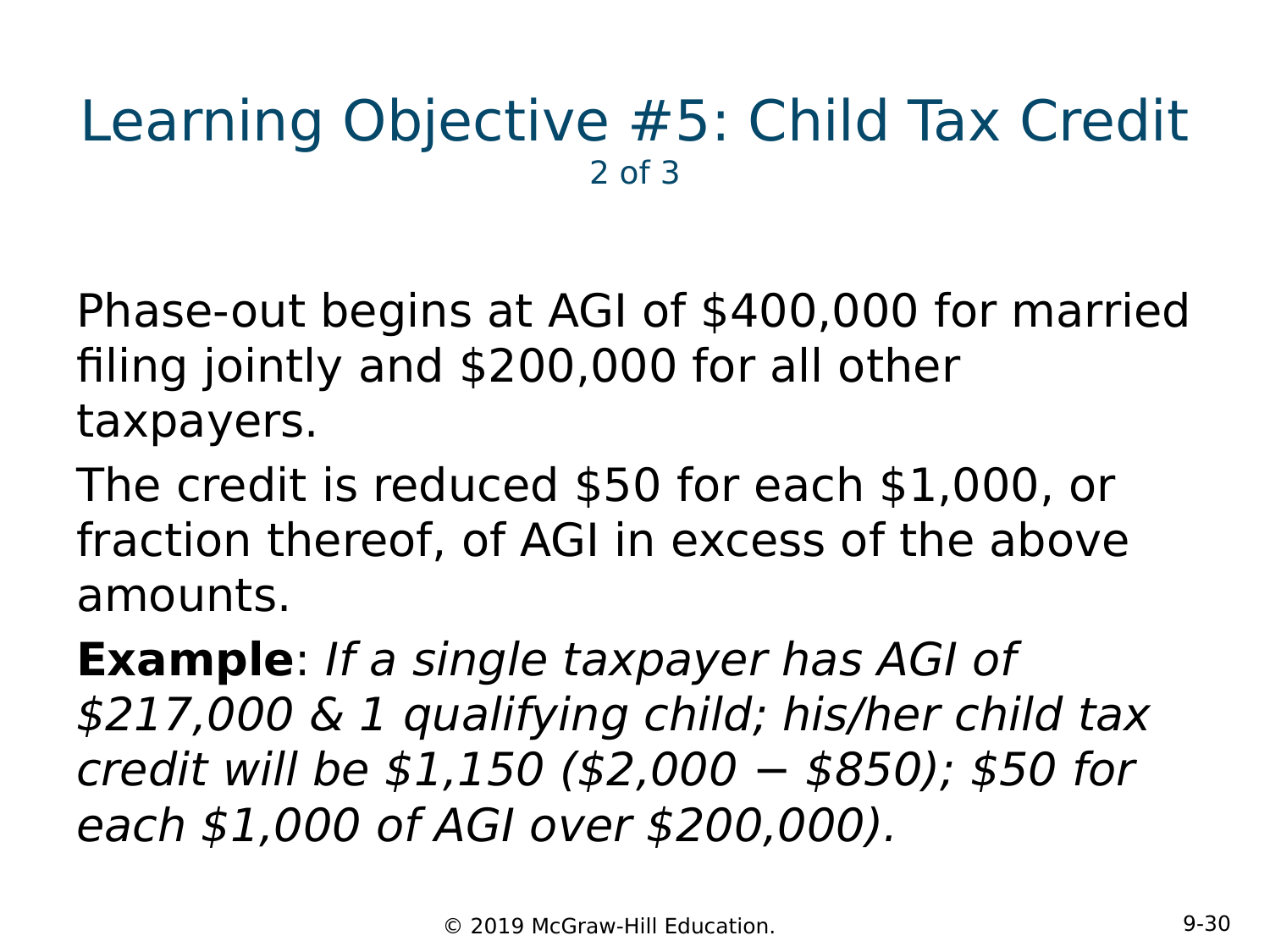

# Learning Objective #5: Child Tax Credit 2 of 3
Phase-out begins at AGI of $400,000 for married filing jointly and $200,000 for all other taxpayers.
The credit is reduced $50 for each $1,000, or fraction thereof, of AGI in excess of the above amounts.
Example: If a single taxpayer has AGI of $217,000 & 1 qualifying child; his/her child tax credit will be $1,150 ($2,000 − $850); $50 for each $1,000 of AGI over $200,000).